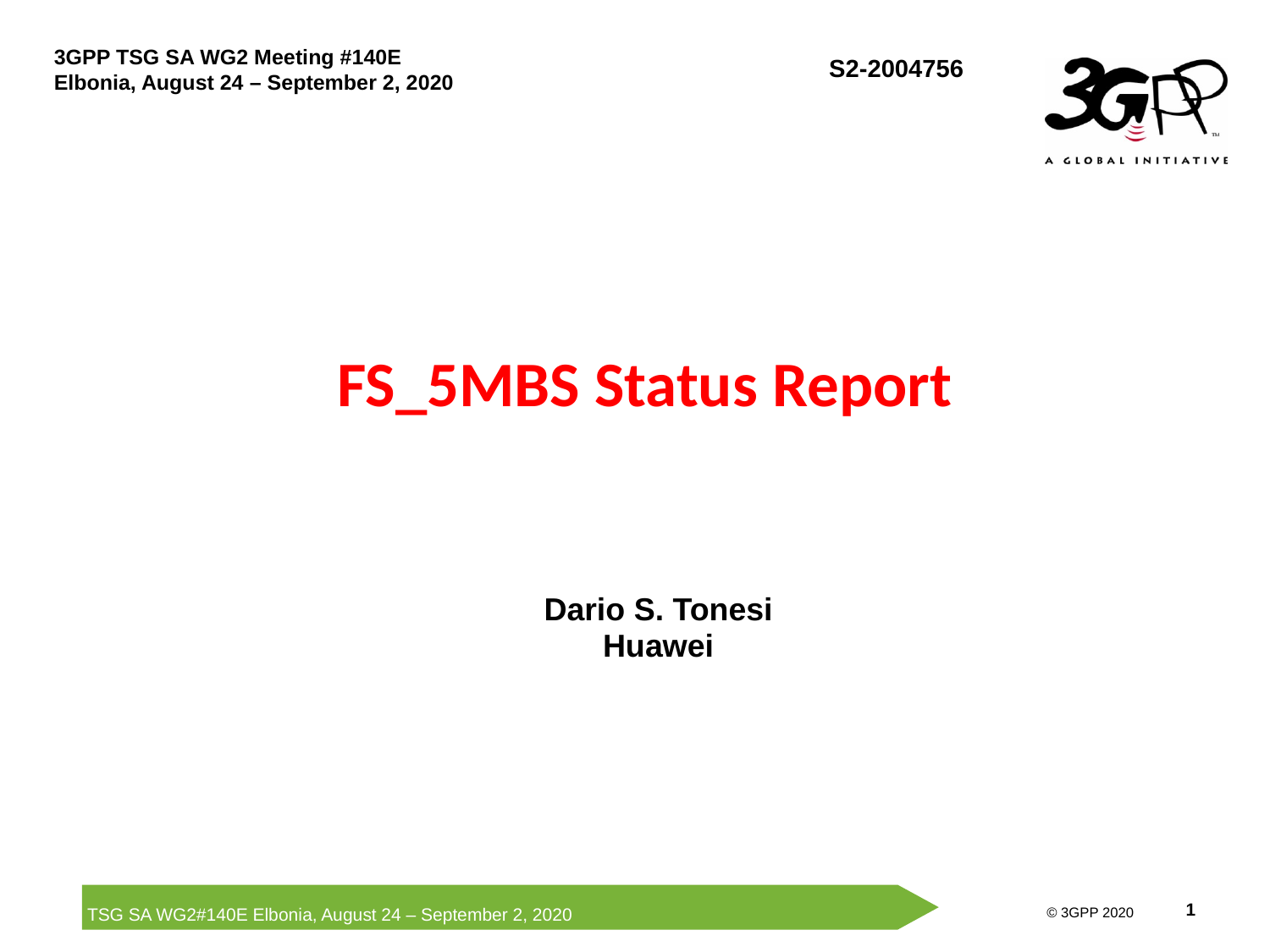

# FS_5MBS Status Report
Dario S. Tonesi
Huawei